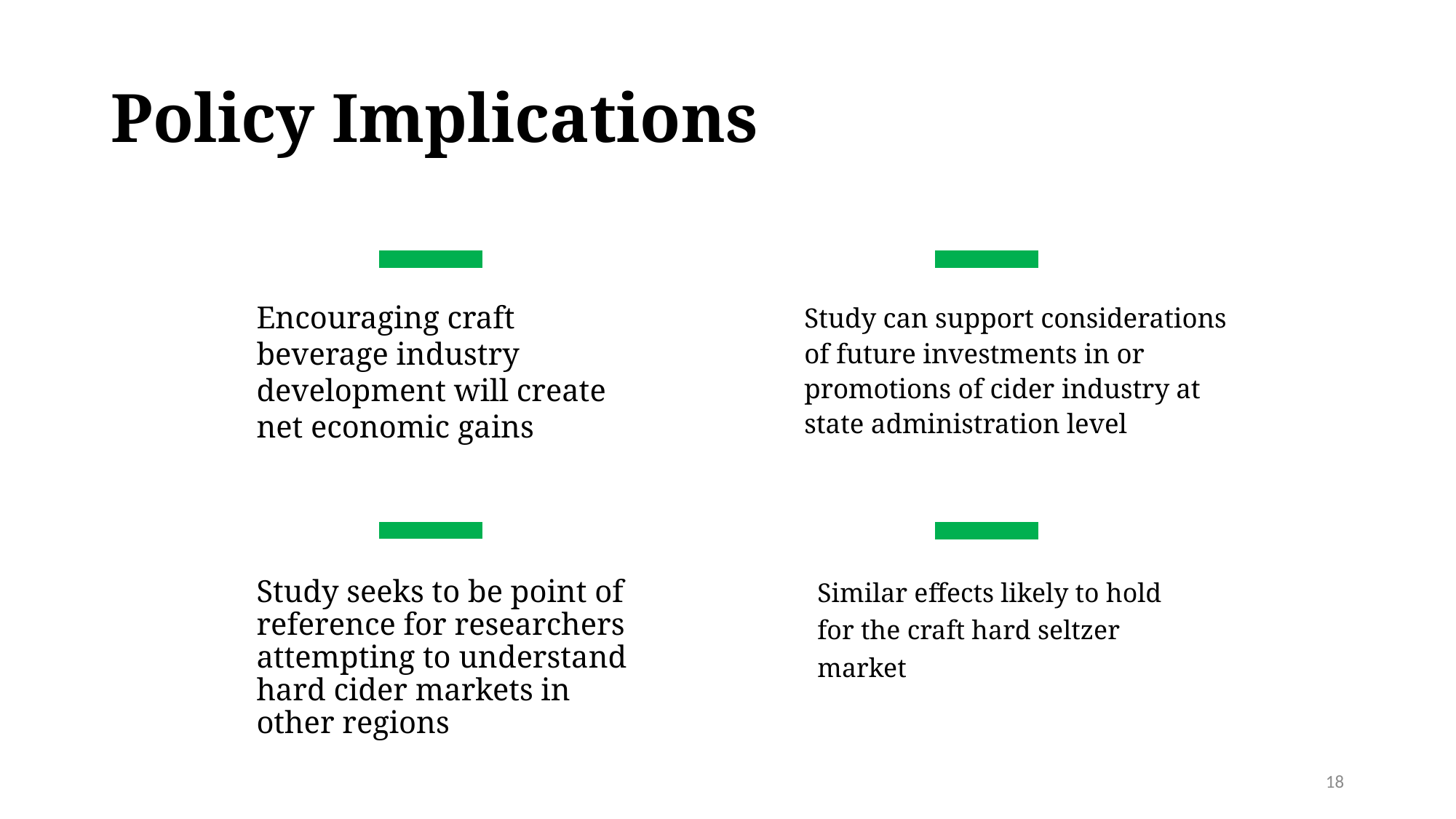

# Policy Implications

Encouraging craft beverage industry development will create net economic gains

Study can support considerations of future investments in or promotions of cider industry at state administration level

Similar effects likely to hold for the craft hard seltzer market
Study seeks to be point of reference for researchers attempting to understand hard cider markets in other regions
18